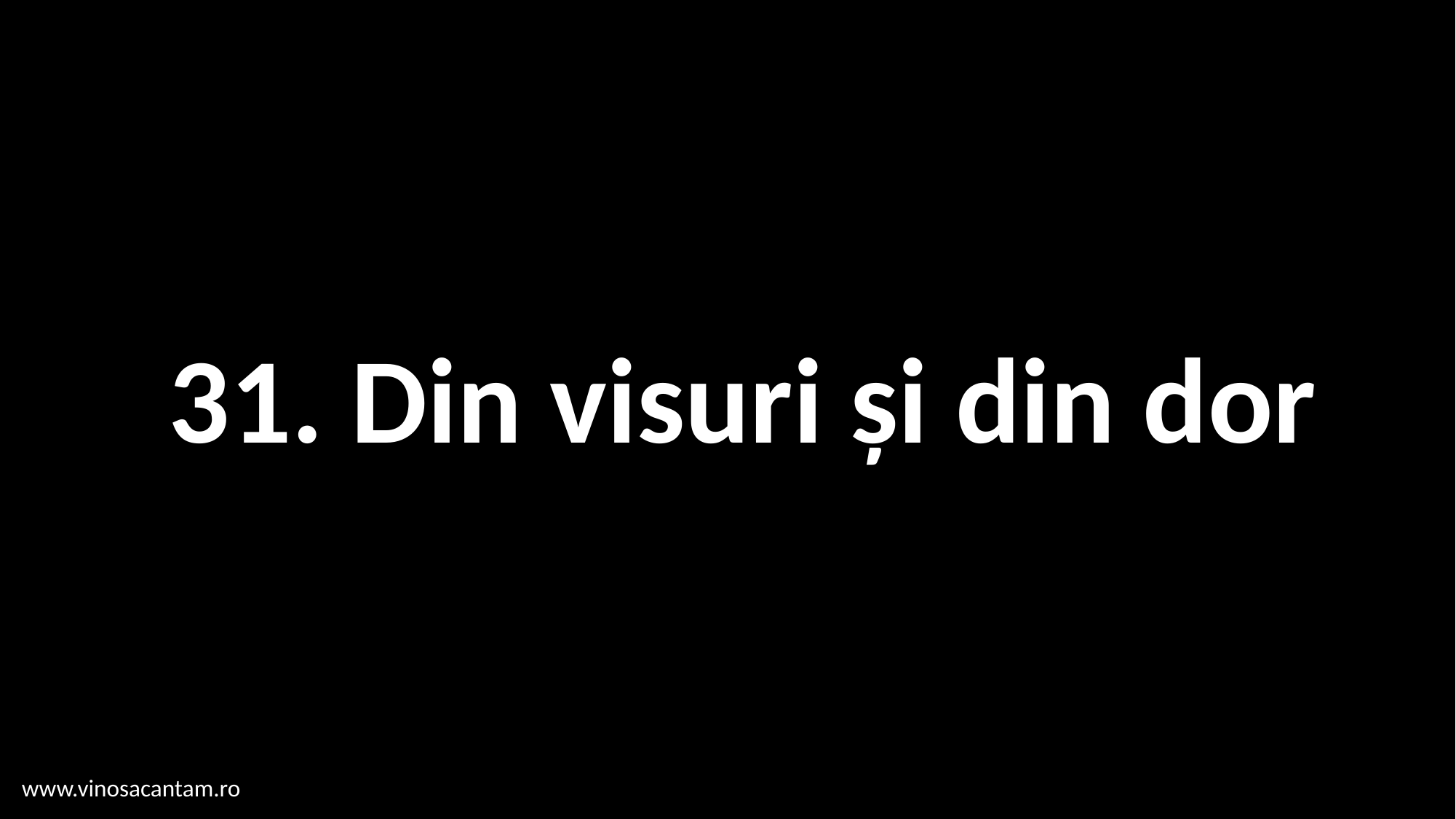

# 31. Din visuri și din dor
www.vinosacantam.ro